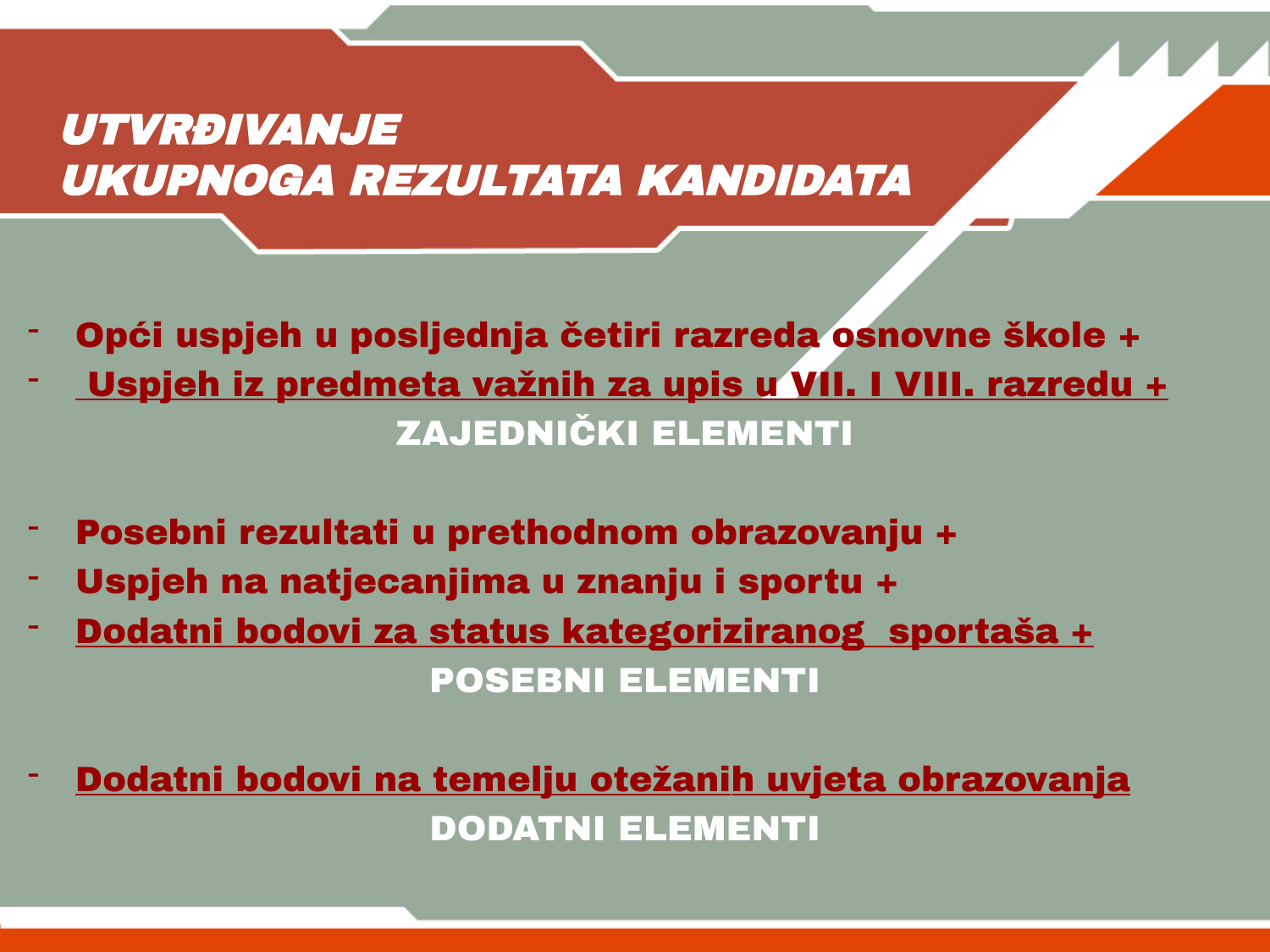

# UTVRĐIVANJE UKUPNOGA REZULTATA KANDIDATA

Opći uspjeh u posljednja četiri razreda osnovne škole +
 Uspjeh iz predmeta važnih za upis u VII. I VIII. razredu +
ZAJEDNIČKI ELEMENTI

Posebni rezultati u prethodnom obrazovanju +
Uspjeh na natjecanjima u znanju i sportu +
Dodatni bodovi za status kategoriziranog  sportaša +
POSEBNI ELEMENTI

Dodatni bodovi na temelju otežanih uvjeta obrazovanja
DODATNI ELEMENTI